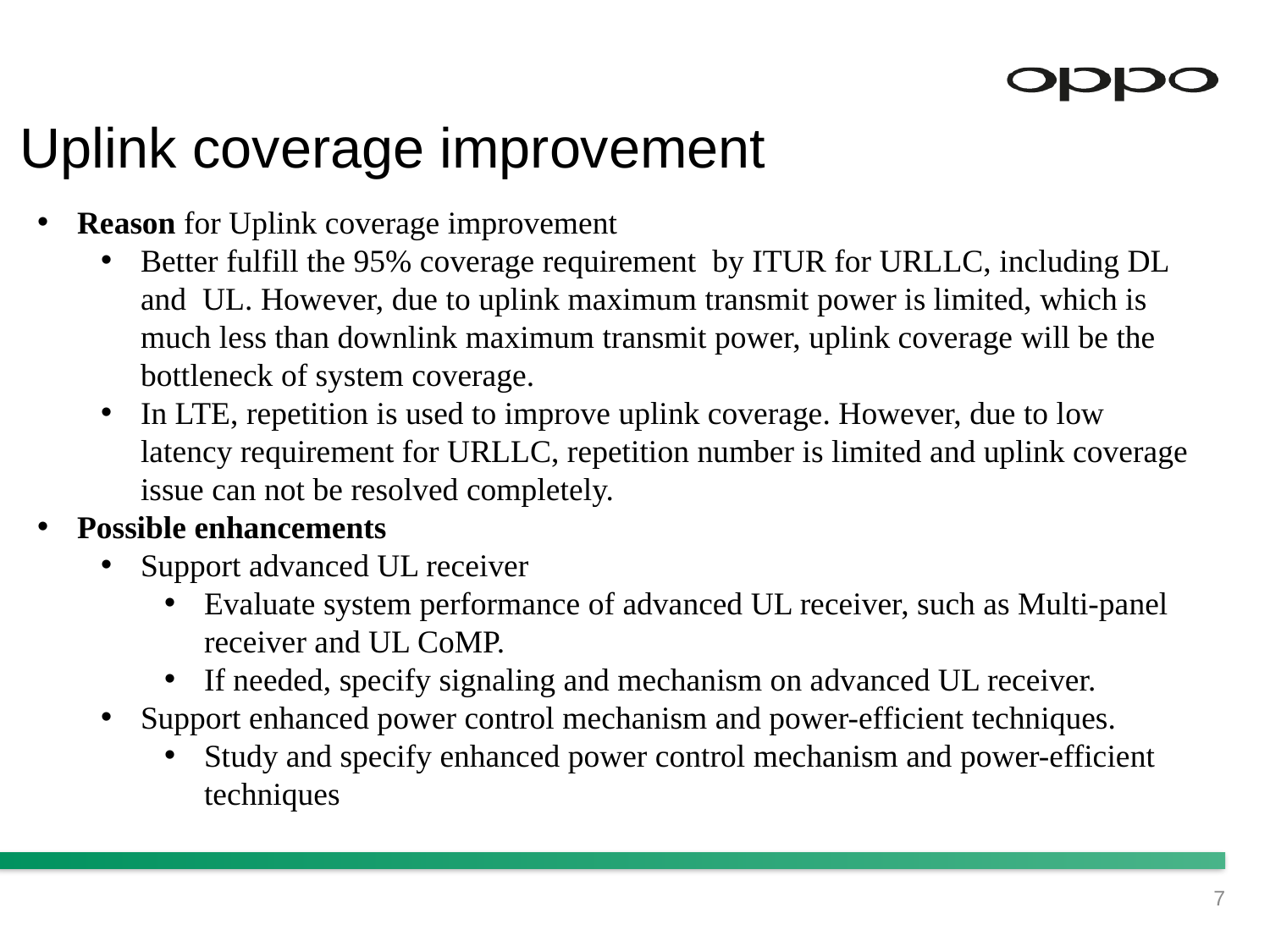

# Uplink coverage improvement
Reason for Uplink coverage improvement
Better fulfill the 95% coverage requirement  by ITUR for URLLC, including DL and  UL. However, due to uplink maximum transmit power is limited, which is much less than downlink maximum transmit power, uplink coverage will be the bottleneck of system coverage.
In LTE, repetition is used to improve uplink coverage. However, due to low latency requirement for URLLC, repetition number is limited and uplink coverage issue can not be resolved completely.
Possible enhancements
Support advanced UL receiver
Evaluate system performance of advanced UL receiver, such as Multi-panel receiver and UL CoMP.
If needed, specify signaling and mechanism on advanced UL receiver.
Support enhanced power control mechanism and power-efficient techniques.
Study and specify enhanced power control mechanism and power-efficient techniques

7